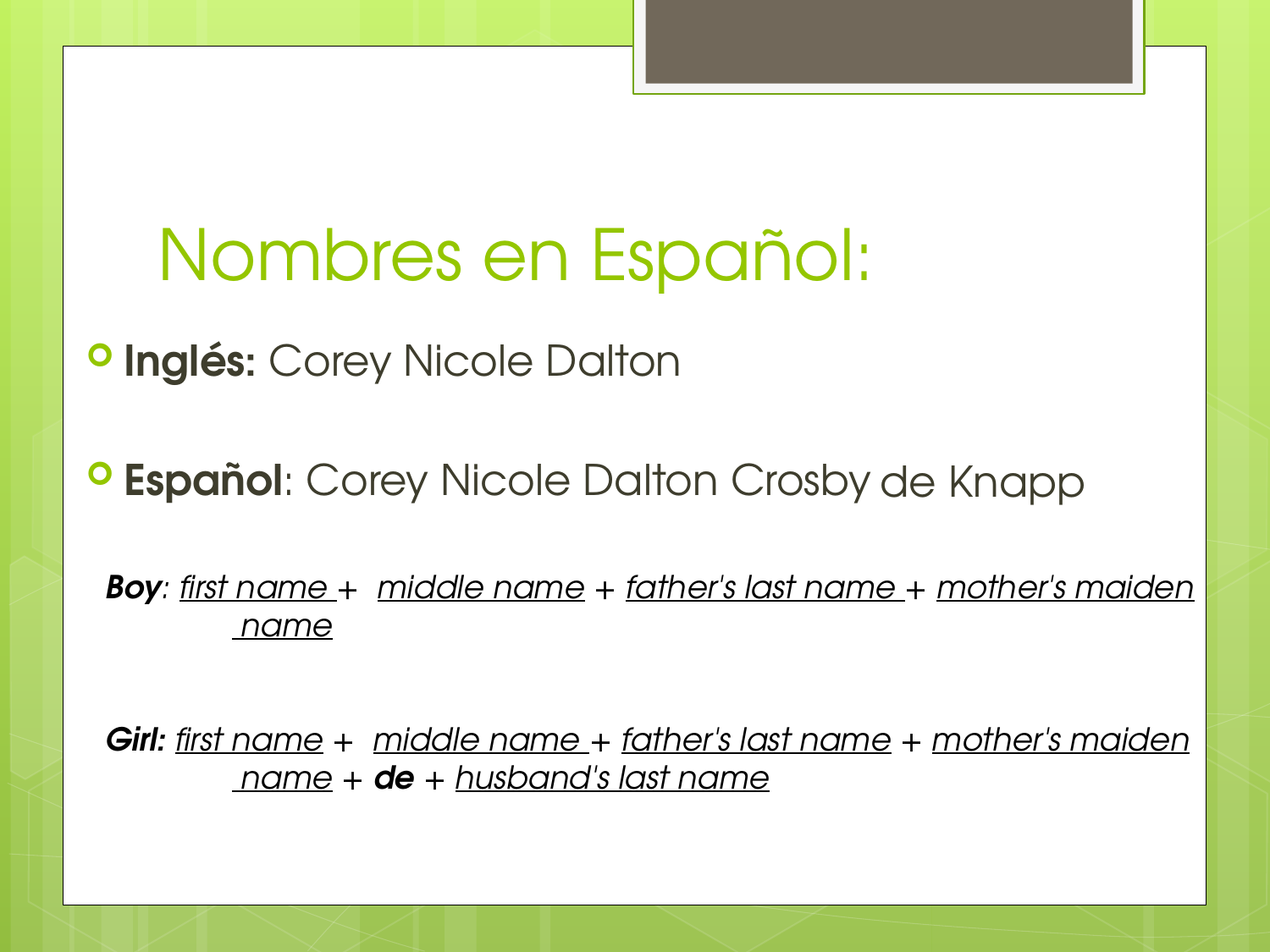

# Nombres en Español:
Inglés: Corey Nicole Dalton

Español: Corey Nicole Dalton Crosby
de Knapp
Boy: first name +  middle name + father's last name + mother's maiden		 name

Girl: first name +  middle name + father's last name + mother's maiden		 name + de + husband's last name